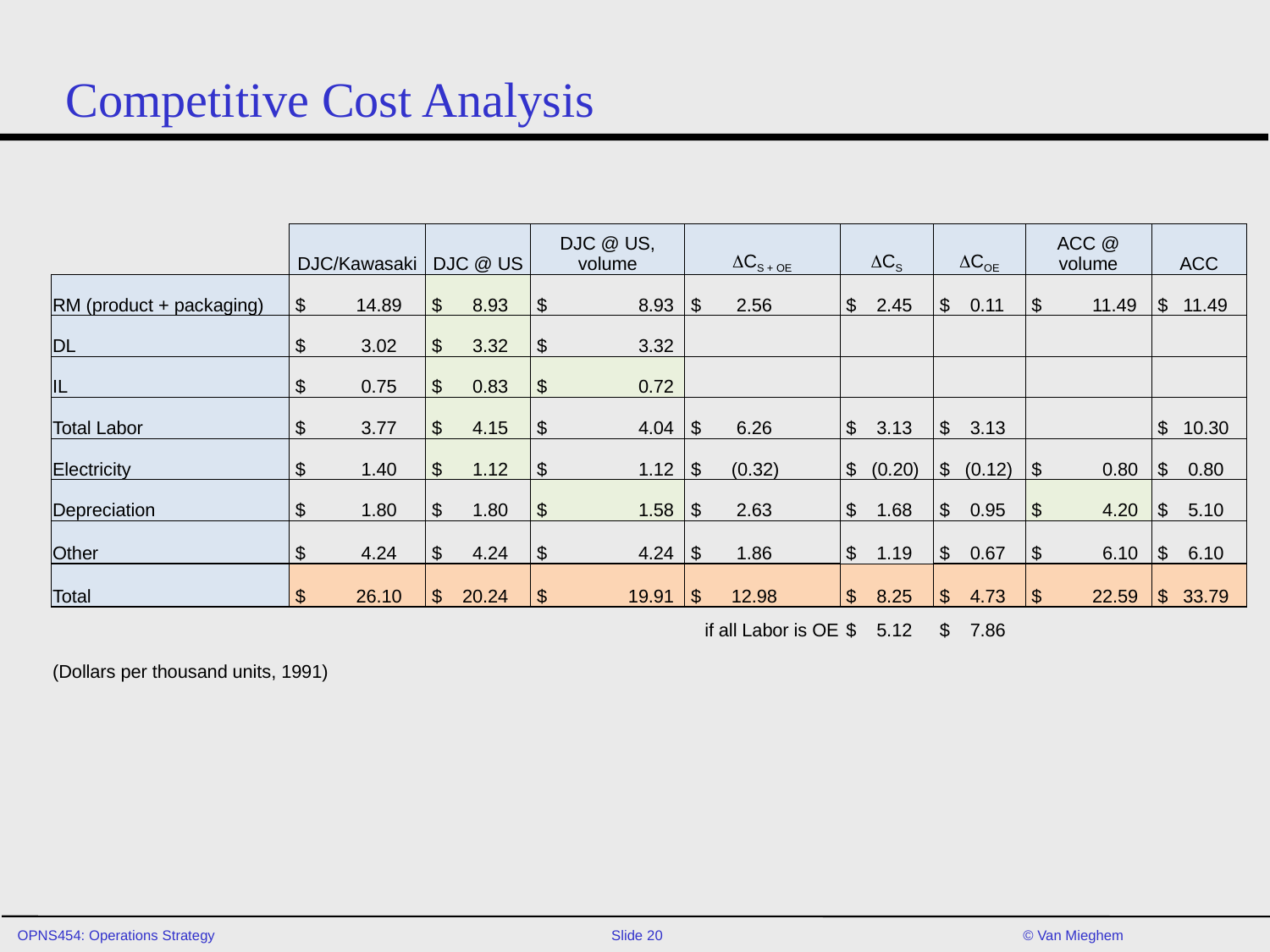

# Competitive Cost Analysis
|  | DJC/Kawasaki | DJC @ US | DJC @ US, volume | ΔCS + OE | ΔCS | ΔCOE | ACC @ volume | ACC |
| --- | --- | --- | --- | --- | --- | --- | --- | --- |
| RM (product + packaging) | $ 14.89 | $ 8.93 | $ 8.93 | $ 2.56 | $ 2.45 | $ 0.11 | $ 11.49 | $ 11.49 |
| DL | $ 3.02 | $ 3.32 | $ 3.32 |  |  |  |  |  |
| IL | $ 0.75 | $ 0.83 | $ 0.72 |  |  |  |  |  |
| Total Labor | $ 3.77 | $ 4.15 | $ 4.04 | $ 6.26 | $ 3.13 | $ 3.13 |  | $ 10.30 |
| Electricity | $ 1.40 | $ 1.12 | $ 1.12 | $ (0.32) | $ (0.20) | $ (0.12) | $ 0.80 | $ 0.80 |
| Depreciation | $ 1.80 | $ 1.80 | $ 1.58 | $ 2.63 | $ 1.68 | $ 0.95 | $ 4.20 | $ 5.10 |
| Other | $ 4.24 | $ 4.24 | $ 4.24 | $ 1.86 | $ 1.19 | $ 0.67 | $ 6.10 | $ 6.10 |
| Total | $ 26.10 | $ 20.24 | $ 19.91 | $ 12.98 | $ 8.25 | $ 4.73 | $ 22.59 | $ 33.79 |
|  |  |  |  | if all Labor is OE | $ 5.12 | $ 7.86 |  |  |
| (Dollars per thousand units, 1991) |  |  |  |  |  |  |  |  |